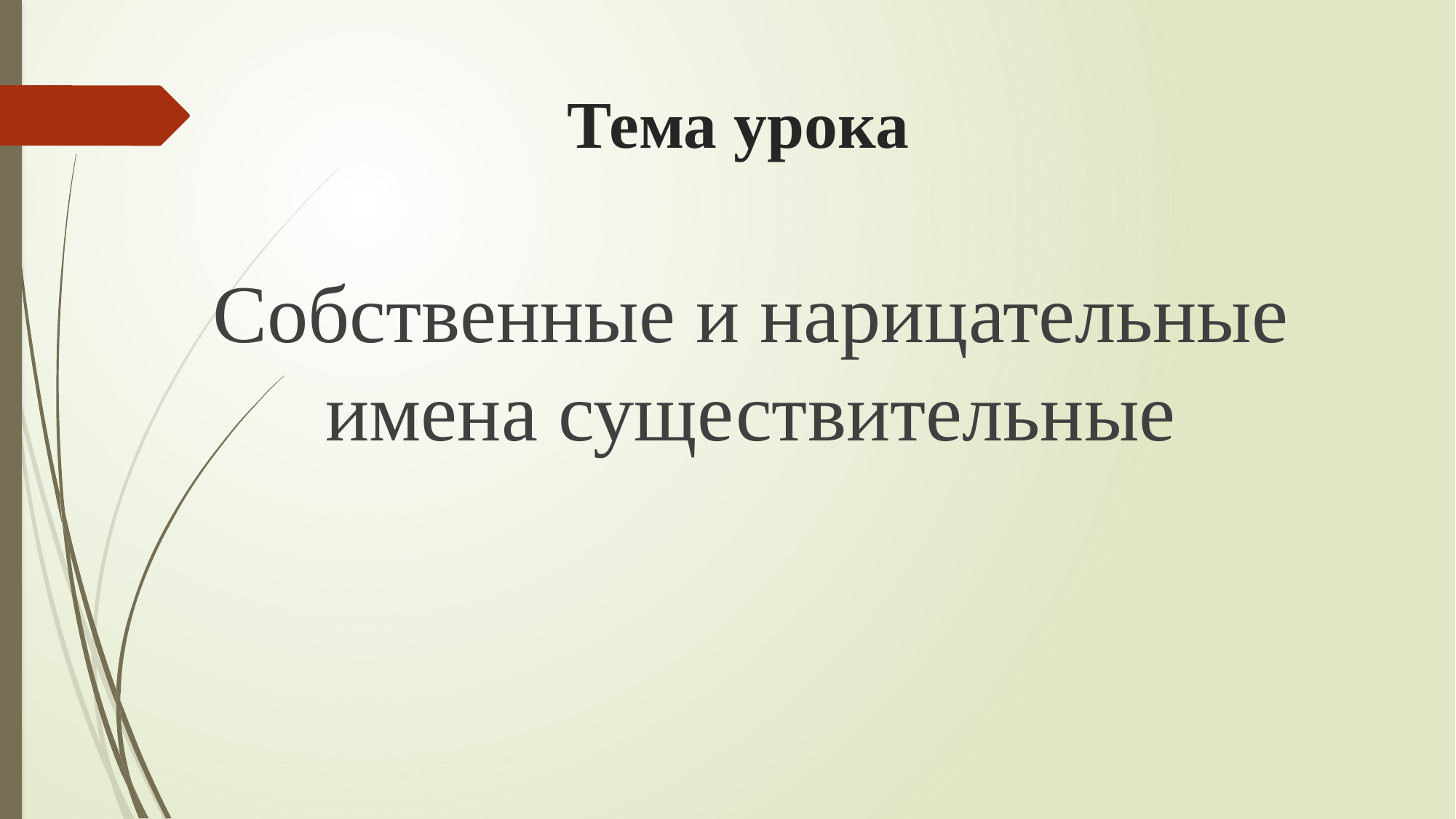

# Тема урока
Собственные и нарицательные имена существительные